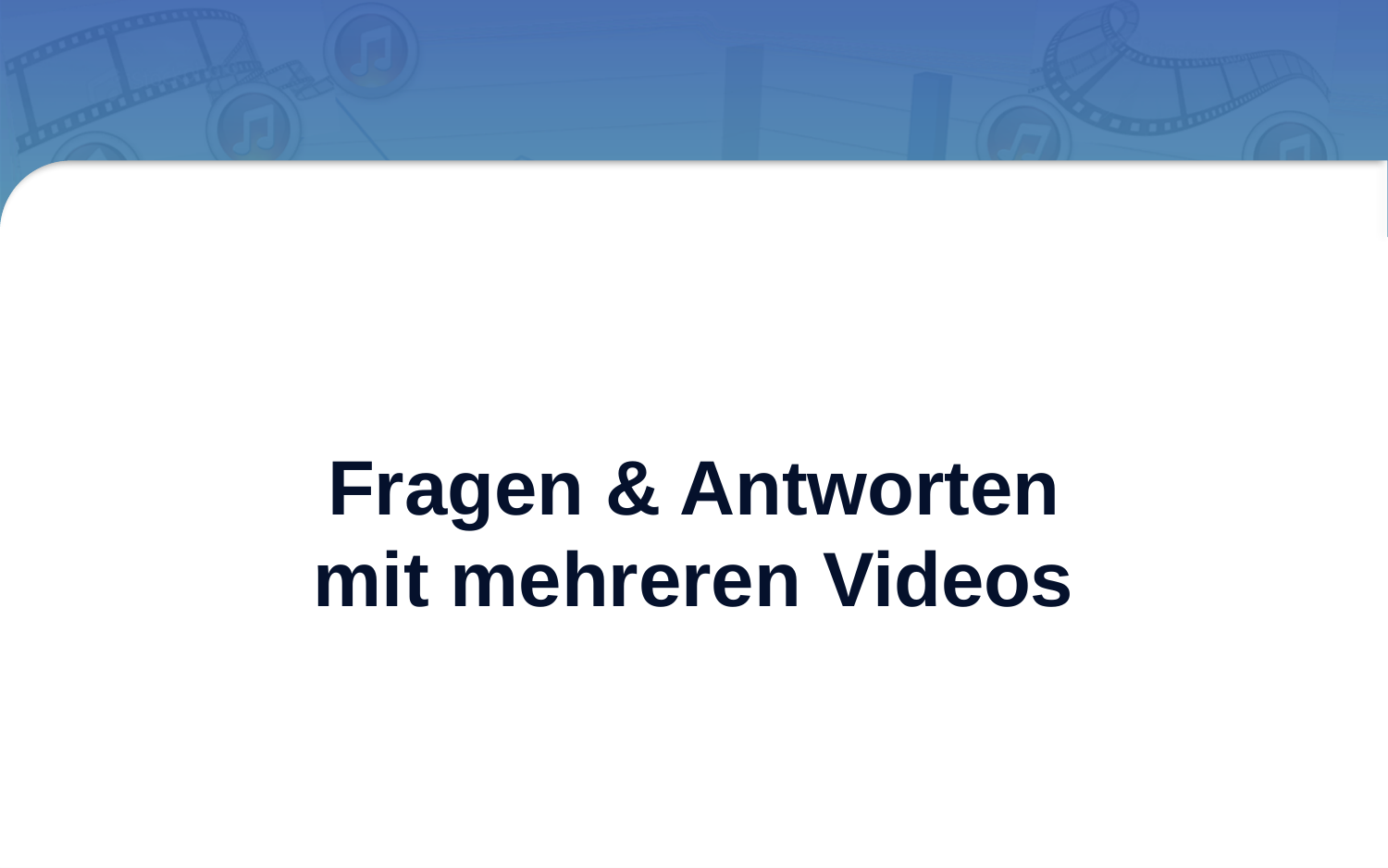

# Fragen & Antworten mit mehreren Videos